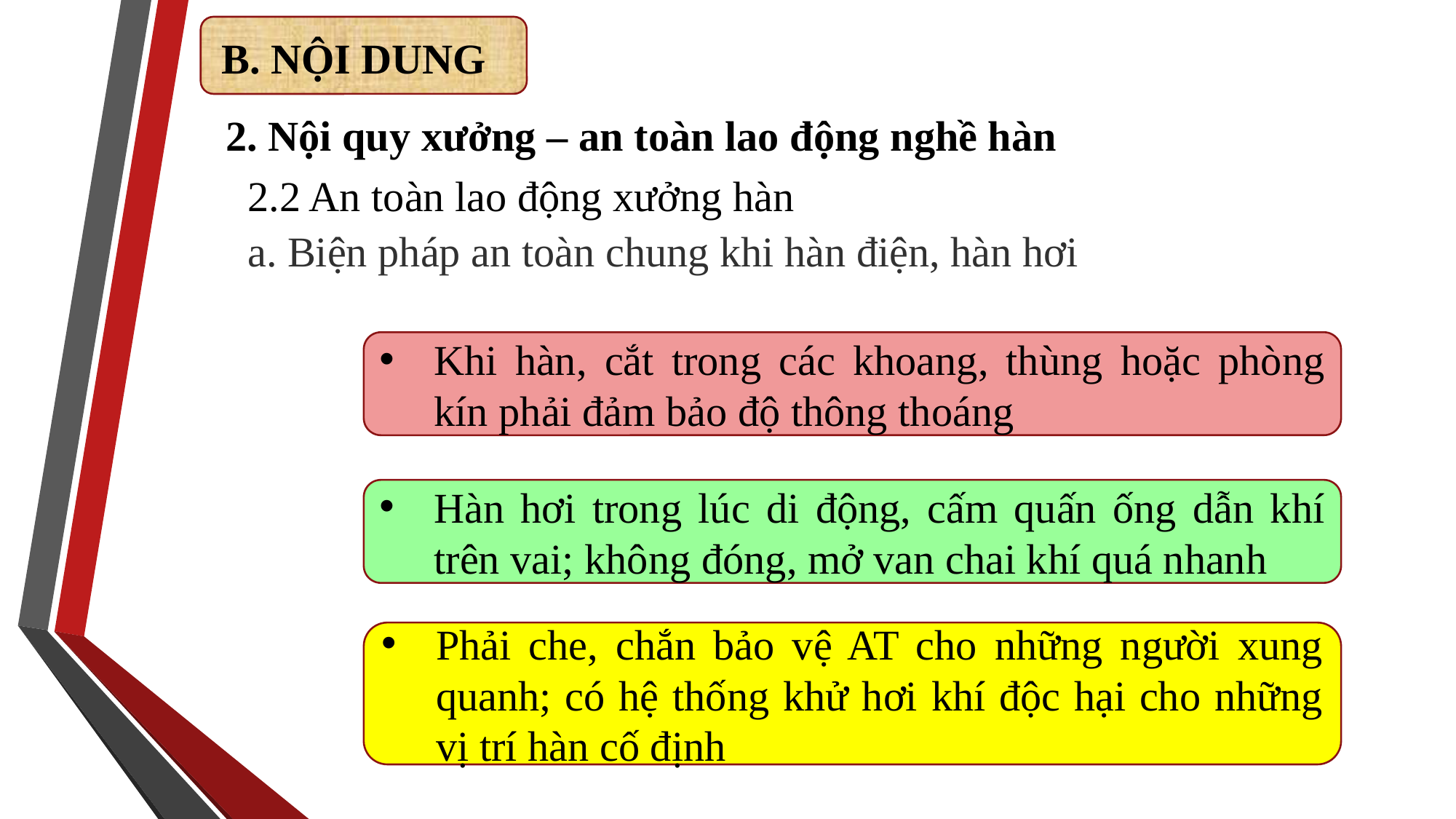

B. NỘI DUNG
2. Nội quy xưởng – an toàn lao động nghề hàn
2.2 An toàn lao động xưởng hàn
a. Biện pháp an toàn chung khi hàn điện, hàn hơi
Khi hàn, cắt trong các khoang, thùng hoặc phòng kín phải đảm bảo độ thông thoáng
Hàn hơi trong lúc di động, cấm quấn ống dẫn khí trên vai; không đóng, mở van chai khí quá nhanh
Phải che, chắn bảo vệ AT cho những người xung quanh; có hệ thống khử hơi khí độc hại cho những vị trí hàn cố định